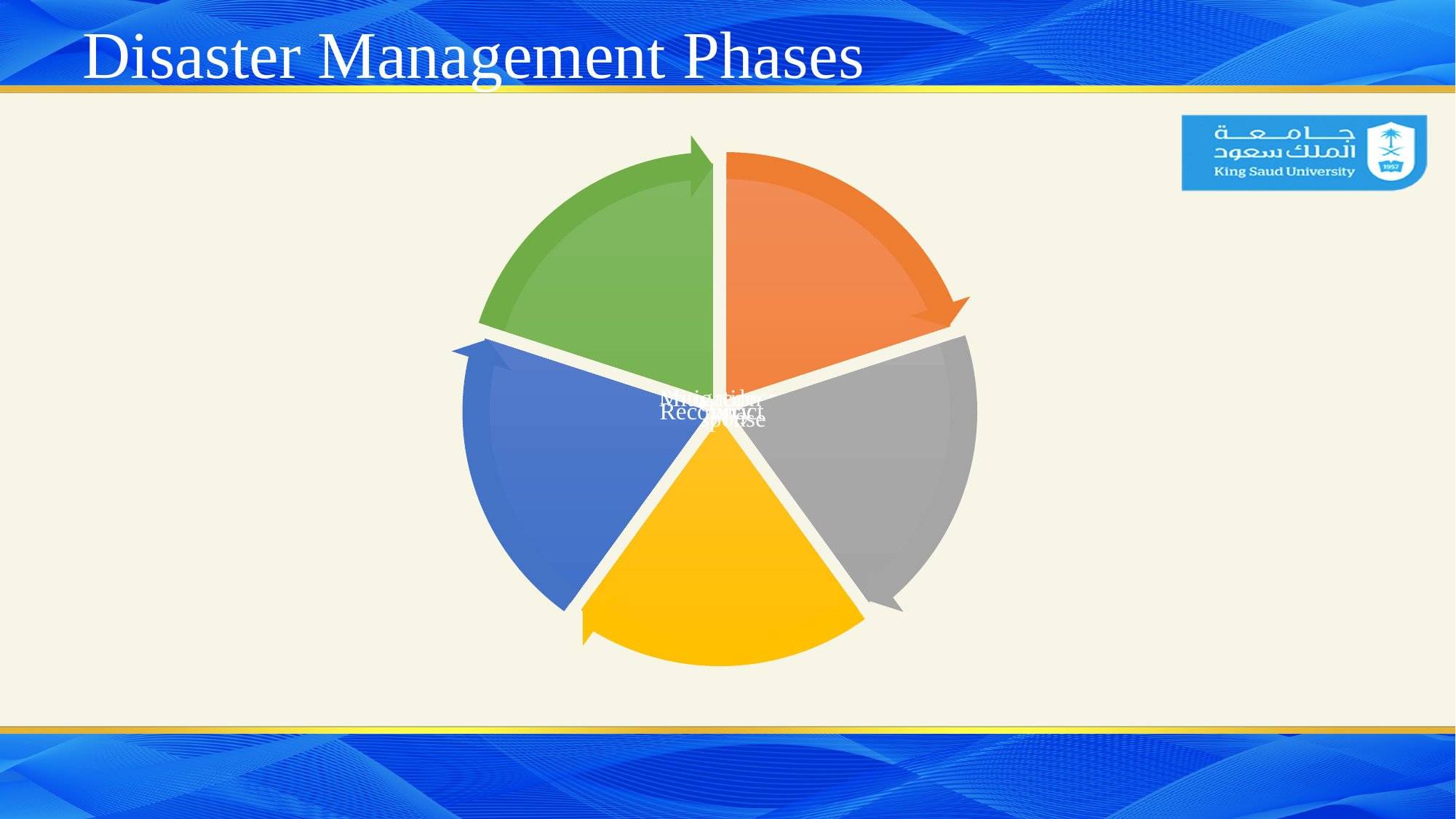

Disaster Management Phases
Preparedness
Impact
Response
Recovery
Mitigation